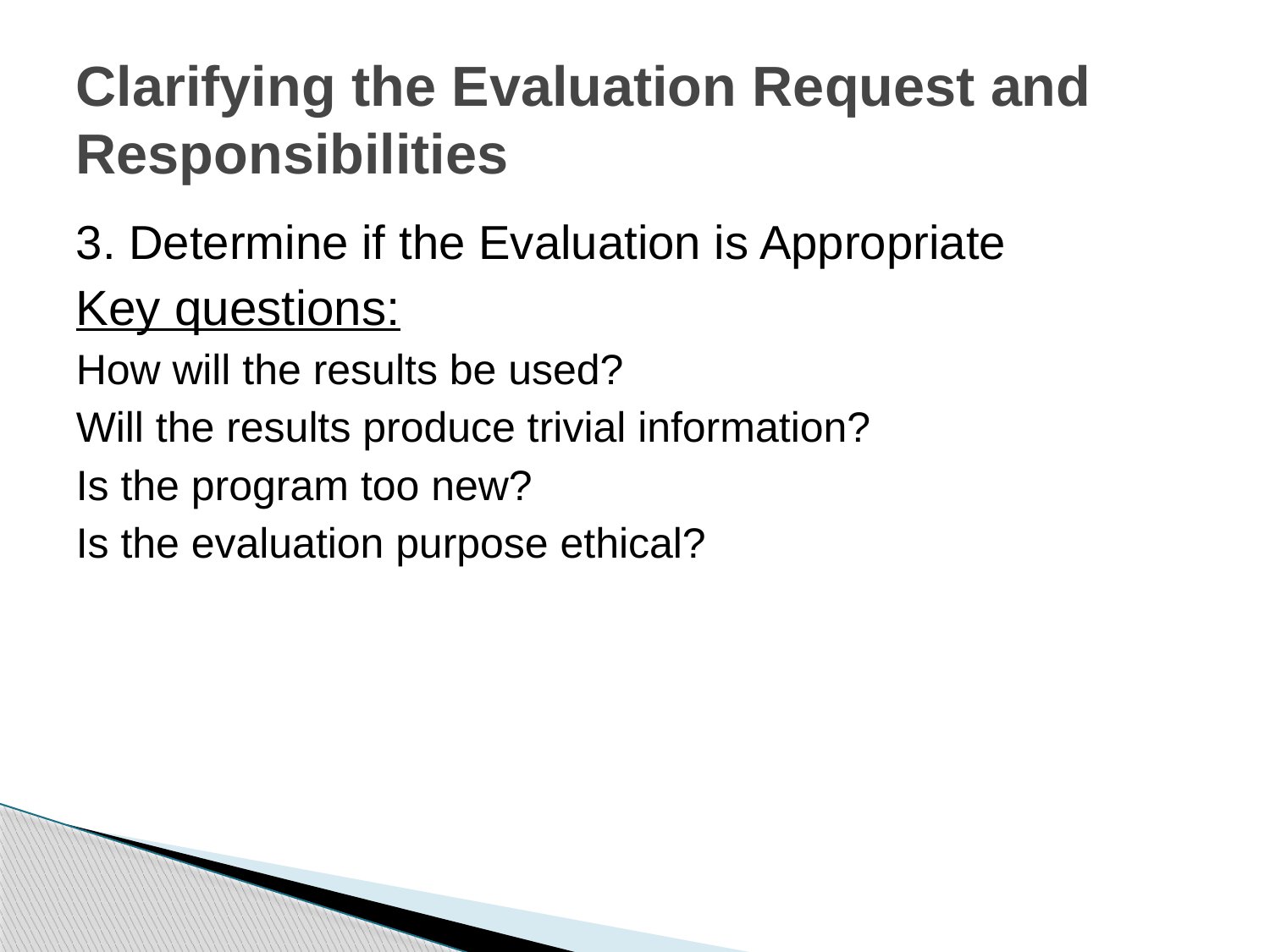

# Clarifying the Evaluation Request and Responsibilities
3. Determine if the Evaluation is Appropriate
Key questions:
How will the results be used?
Will the results produce trivial information?
Is the program too new?
Is the evaluation purpose ethical?